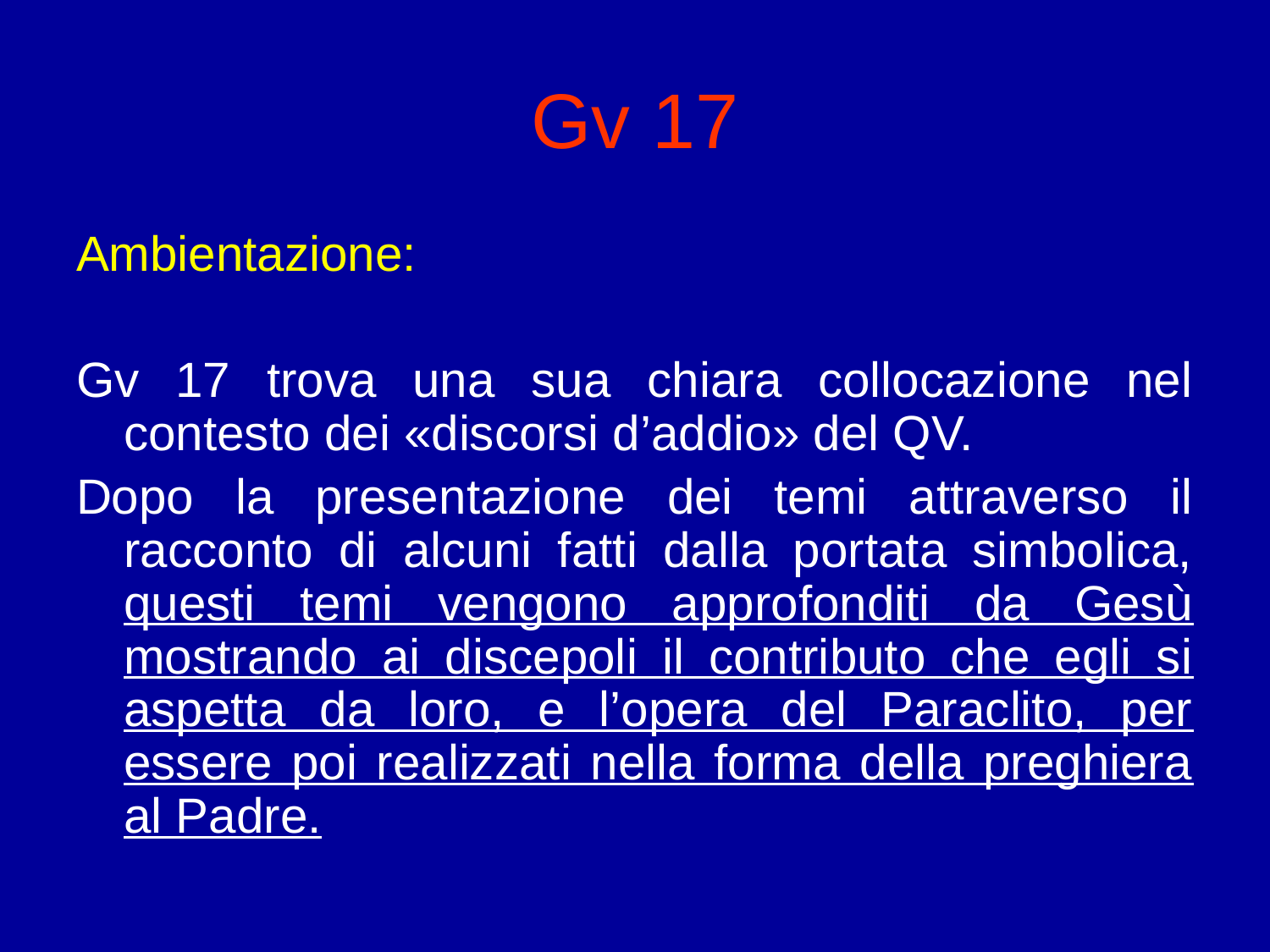

# Gv 17
Ambientazione:

Gv 17 trova una sua chiara collocazione nel contesto dei «discorsi d’addio» del QV.
Dopo la presentazione dei temi attraverso il racconto di alcuni fatti dalla portata simbolica, questi temi vengono approfonditi da Gesù mostrando ai discepoli il contributo che egli si aspetta da loro, e l’opera del Paraclito, per essere poi realizzati nella forma della preghiera al Padre.